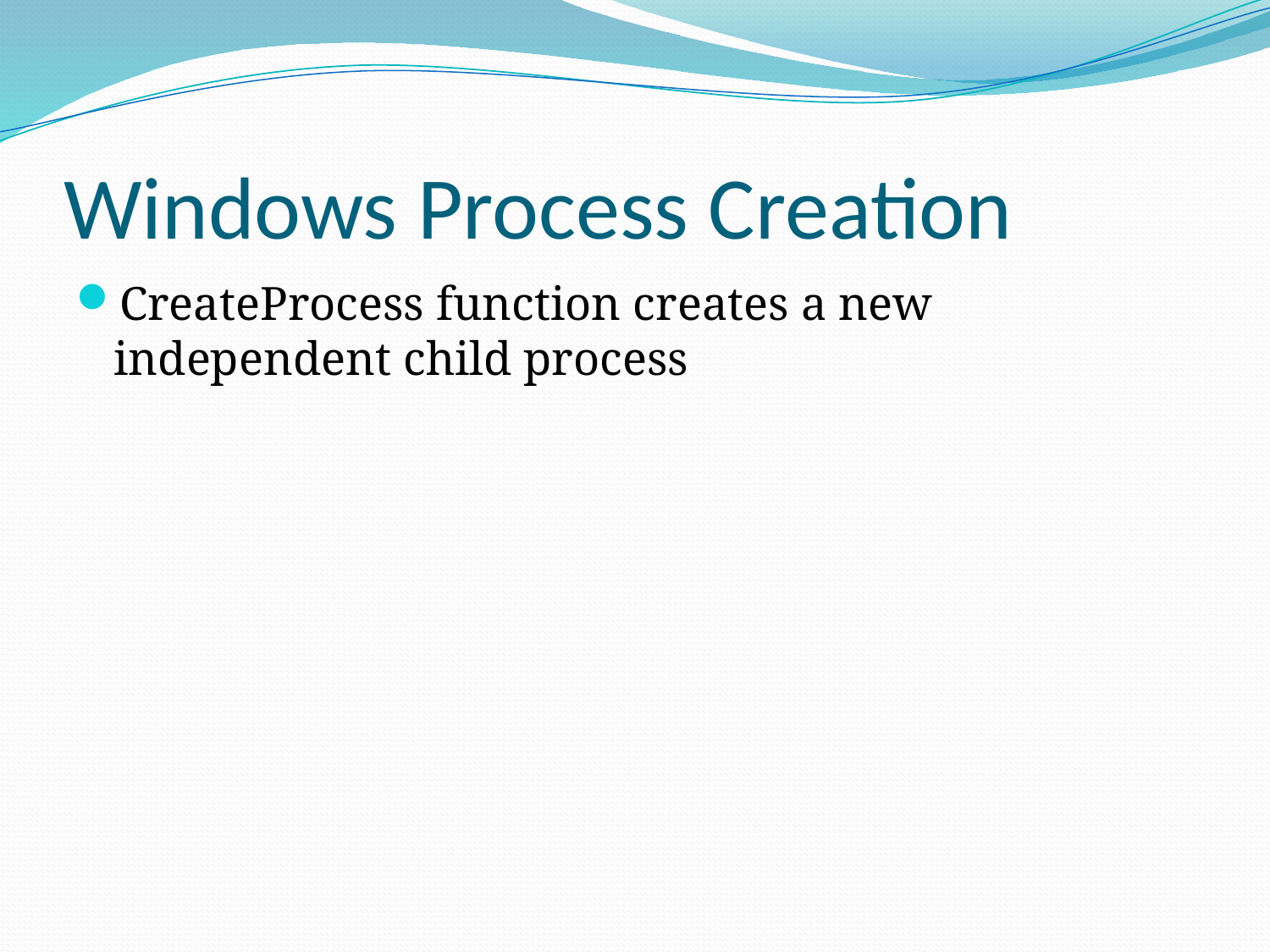

# Windows Process Creation
CreateProcess function creates a new independent child process